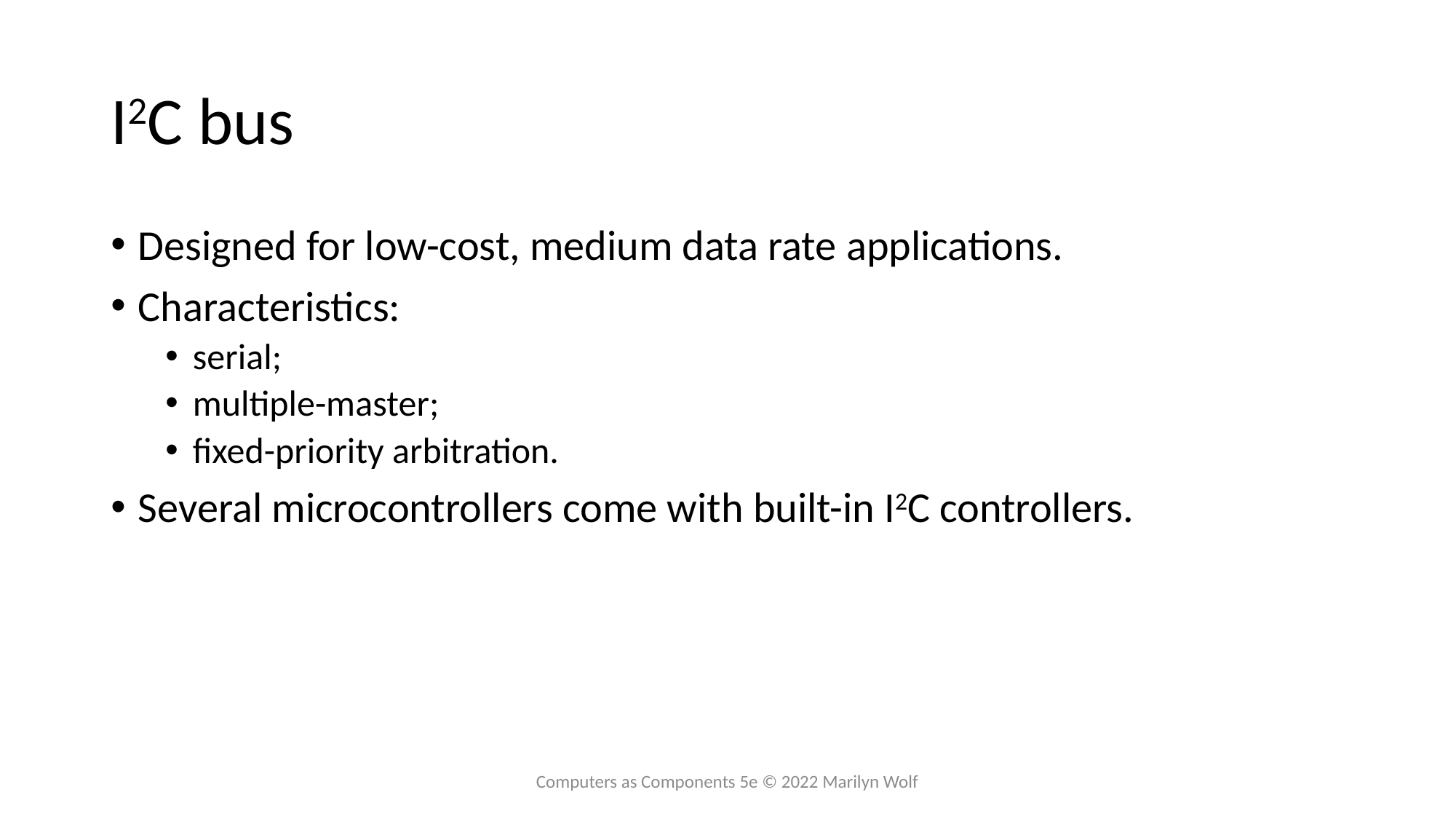

# I2C bus
Designed for low-cost, medium data rate applications.
Characteristics:
serial;
multiple-master;
fixed-priority arbitration.
Several microcontrollers come with built-in I2C controllers.
Computers as Components 5e © 2022 Marilyn Wolf